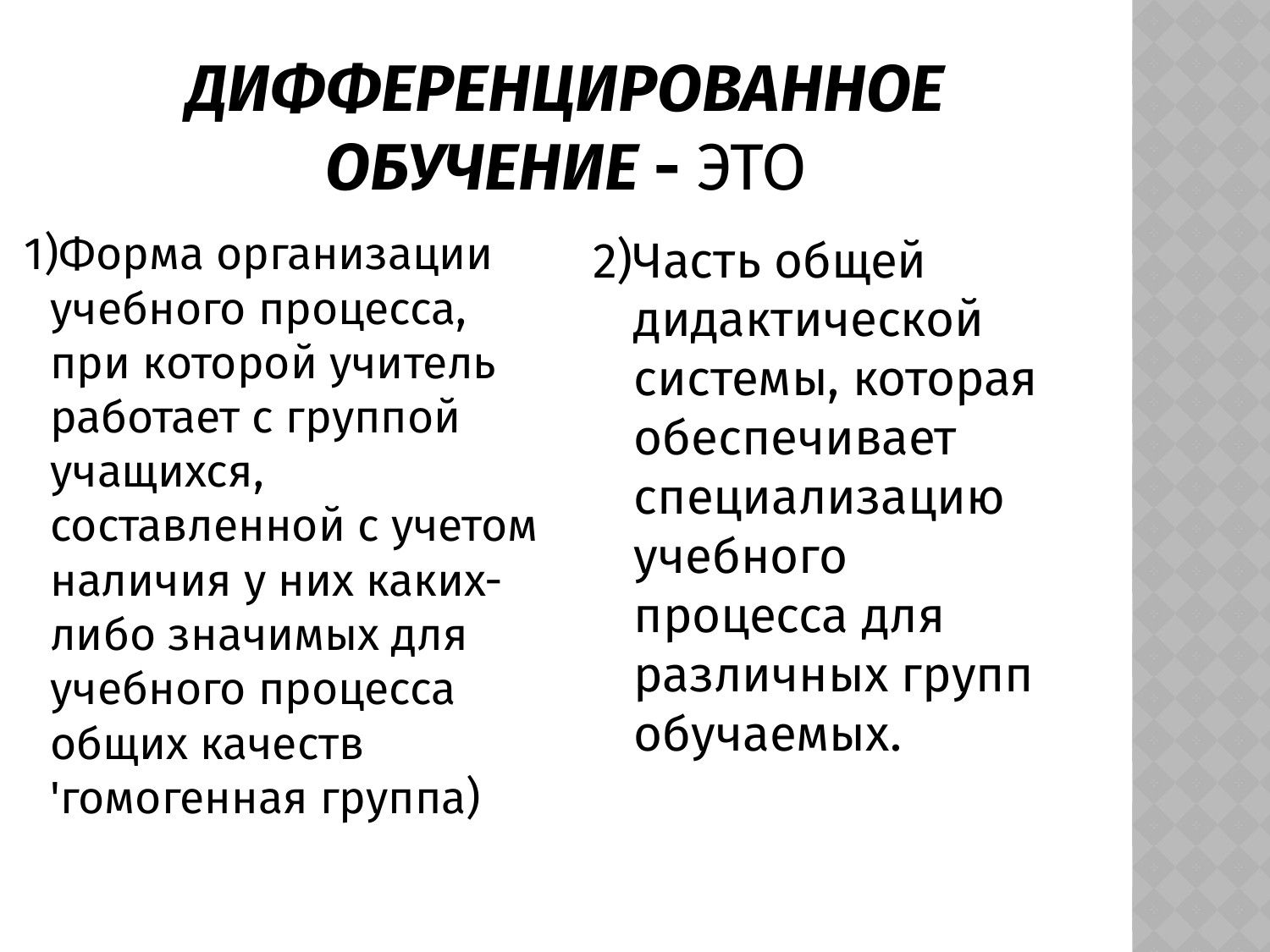

# Дифференцированное обучение - это
 1)Форма организации учебного процесса, при которой учитель работает с группой учащихся, составленной с учетом наличия у них каких-либо значимых для учебного процесса общих качеств 'гомогенная группа)
2)Часть общей дидактической системы, которая обеспечивает специализацию учебного процесса для различных групп обучаемых.